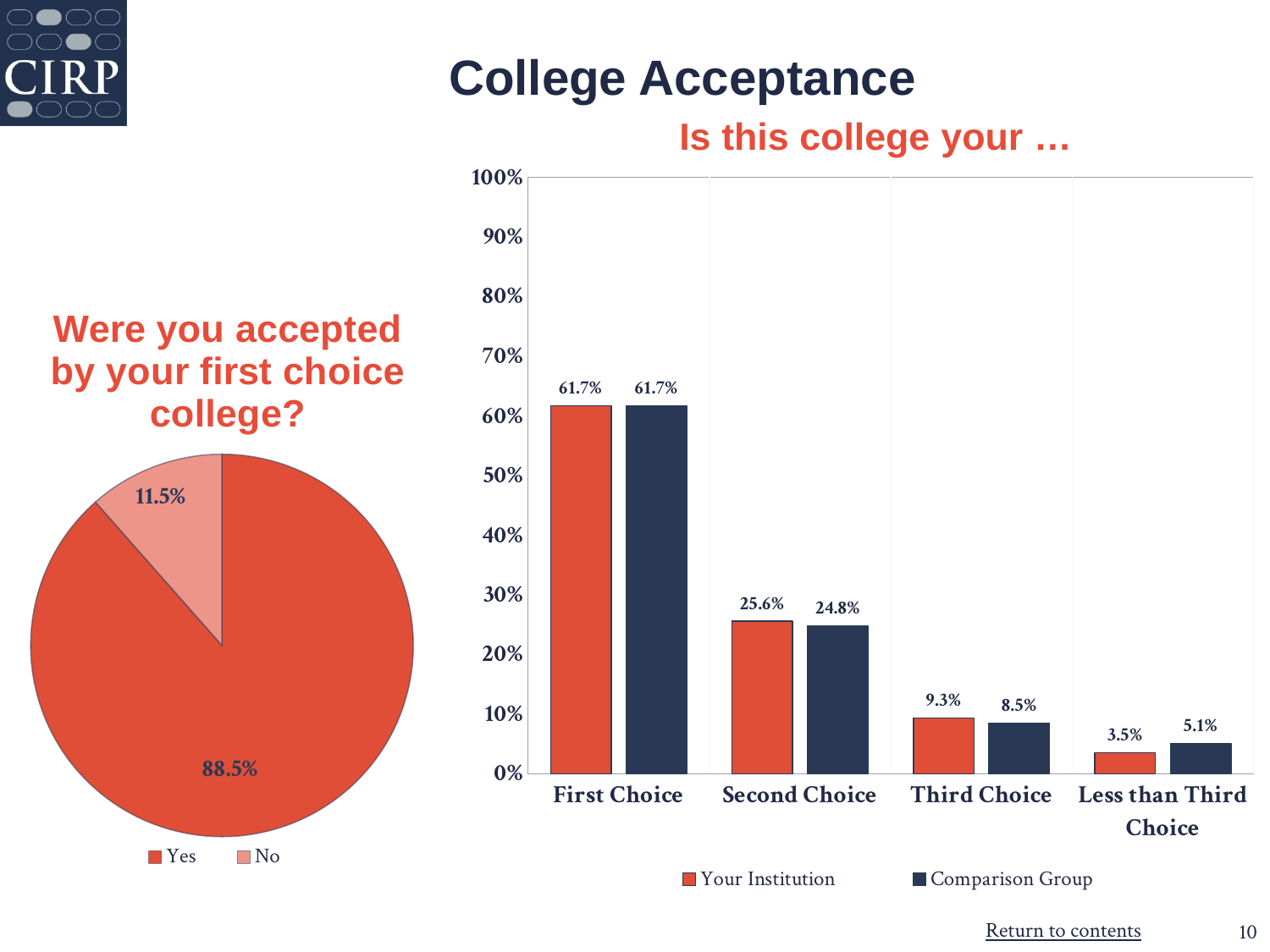

College Acceptance
Is this college your …

### Chart

| Category | Your Institution | Comparison Group |
|---|---|---|
| First Choice | 0.617 | 0.617 |
| Second Choice | 0.256 | 0.248 |
| Third Choice | 0.093 | 0.085 |
| Less than Third Choice | 0.035 | 0.051 |

### Chart: Were you accepted by your first choice college?

| Category | Accepted by first choice |
|---|---|
| Yes | 0.885 |
| No | 0.115 |
10